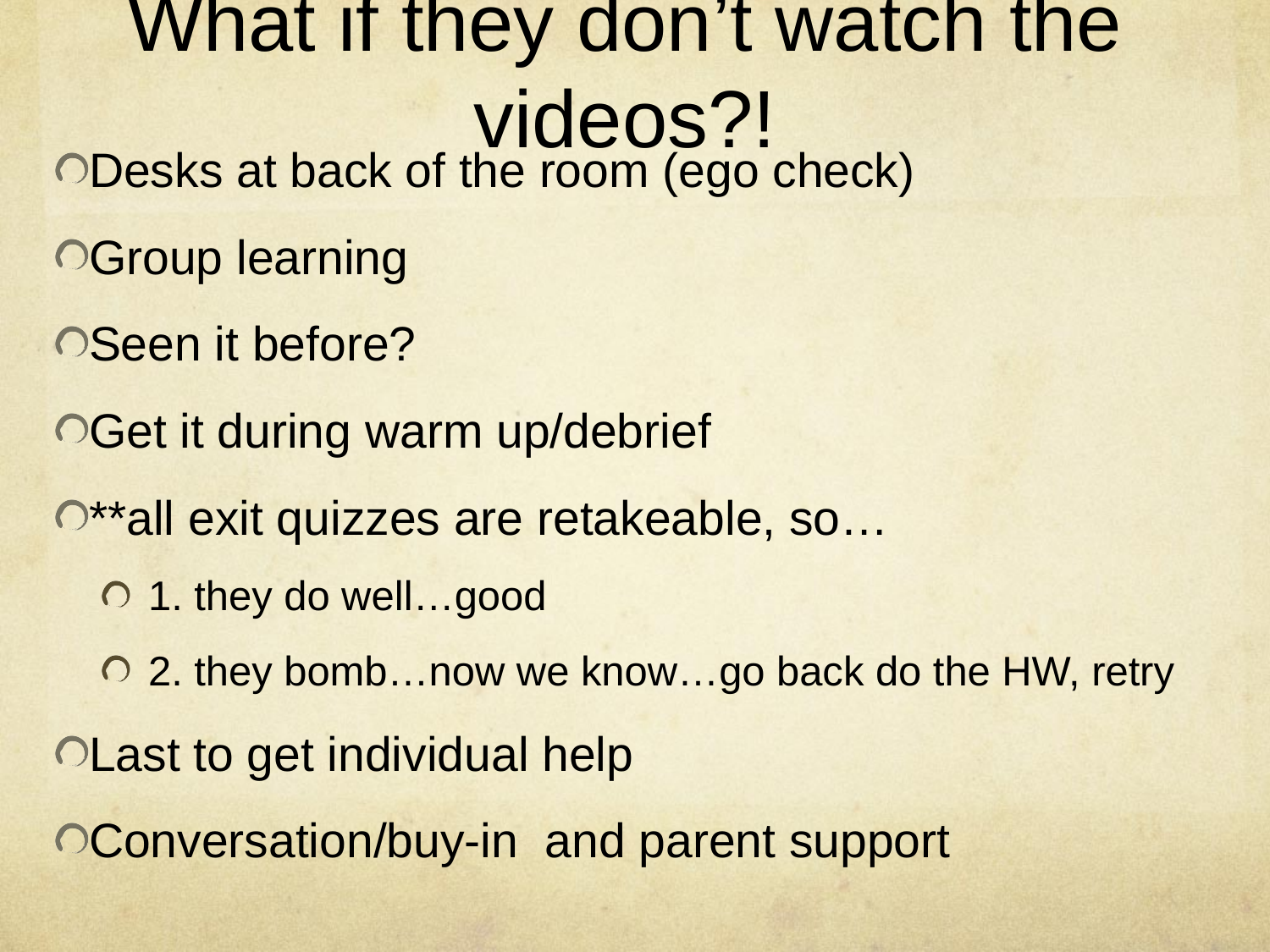

# What if they don’t watch the videos?!
Desks at back of the room (ego check)
Group learning
Seen it before?
Get it during warm up/debrief
**all exit quizzes are retakeable, so…
1. they do well…good
2. they bomb…now we know…go back do the HW, retry
Last to get individual help
Conversation/buy-in  and parent support